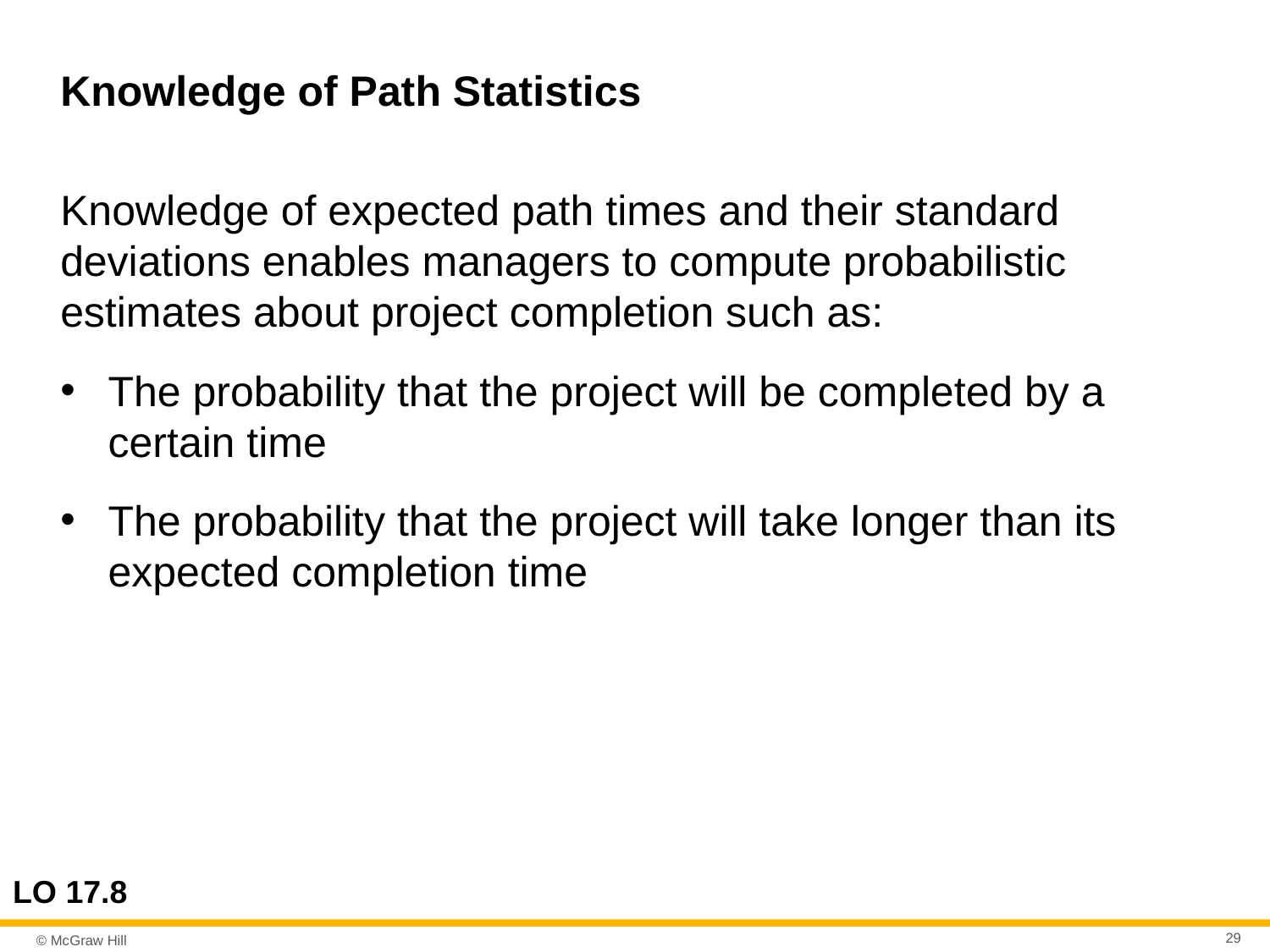

# Knowledge of Path Statistics
Knowledge of expected path times and their standard deviations enables managers to compute probabilistic estimates about project completion such as:
The probability that the project will be completed by a certain time
The probability that the project will take longer than its expected completion time
LO 17.8